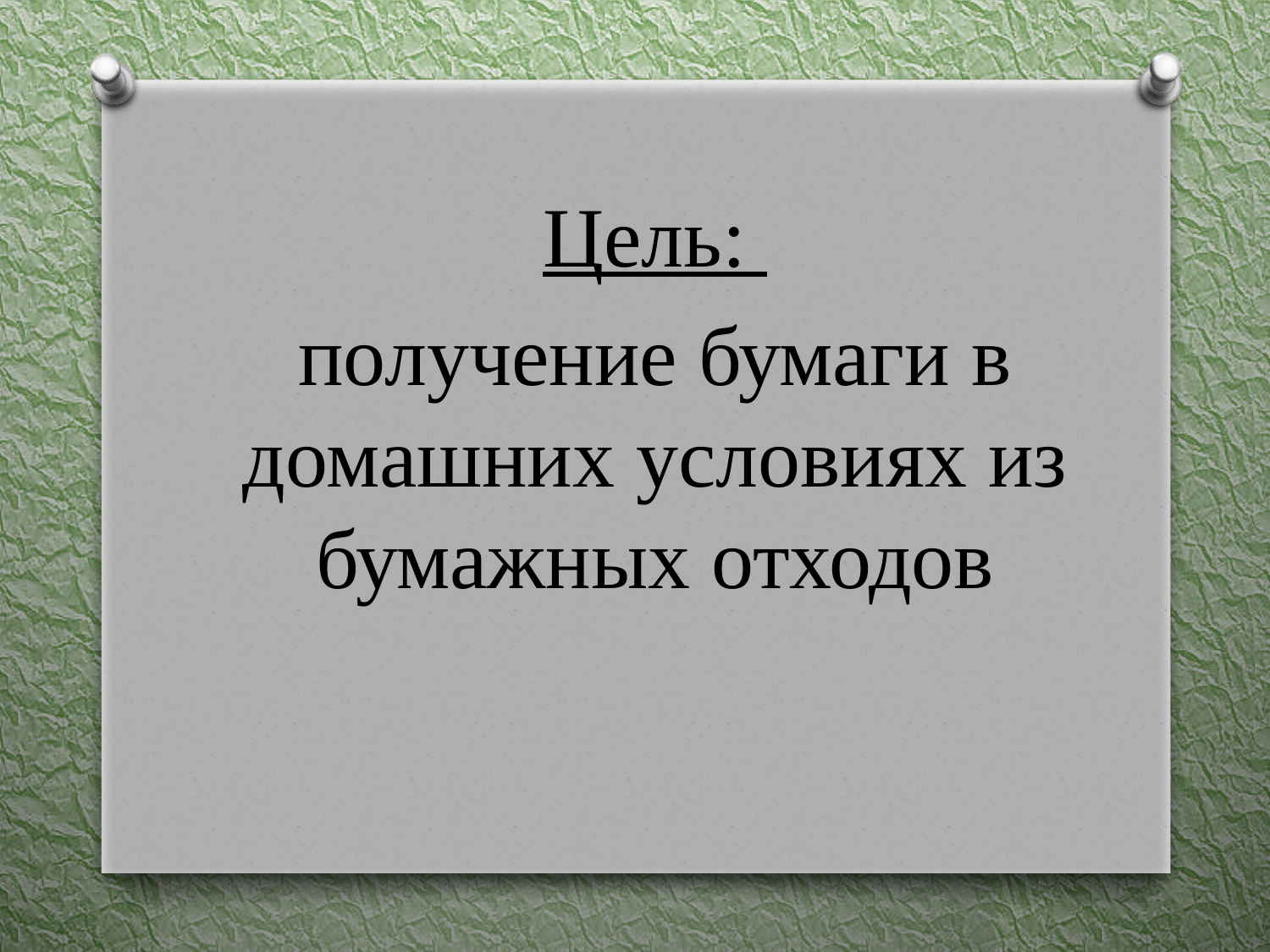

Цель:
получение бумаги в домашних условиях из бумажных отходов